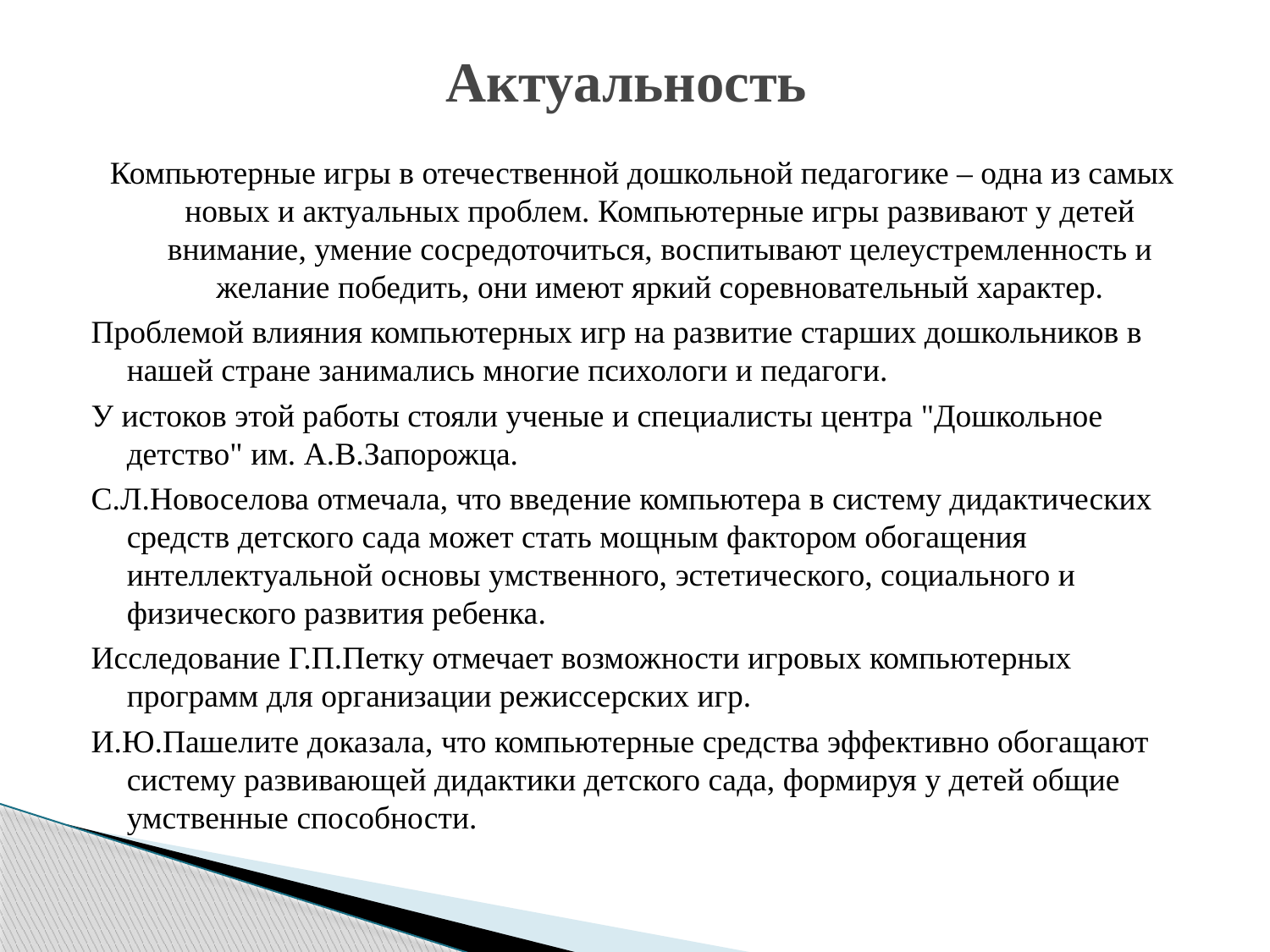

# Актуальность
Компьютерные игры в отечественной дошкольной педагогике – одна из самых новых и актуальных проблем. Компьютерные игры развивают у детей внимание, умение сосредоточиться, воспитывают целеустремленность и желание победить, они имеют яркий соревновательный характер.
Проблемой влияния компьютерных игр на развитие старших дошкольников в нашей стране занимались многие психологи и педагоги.
У истоков этой работы стояли ученые и специалисты центра "Дошкольное детство" им. А.В.Запорожца.
С.Л.Новоселова отмечала, что введение компьютера в систему дидактических средств детского сада может стать мощным фактором обогащения интеллектуальной основы умственного, эстетического, социального и физического развития ребенка.
Исследование Г.П.Петку отмечает возможности игровых компьютерных программ для организации режиссерских игр.
И.Ю.Пашелите доказала, что компьютерные средства эффективно обогащают систему развивающей дидактики детского сада, формируя у детей общие умственные способности.